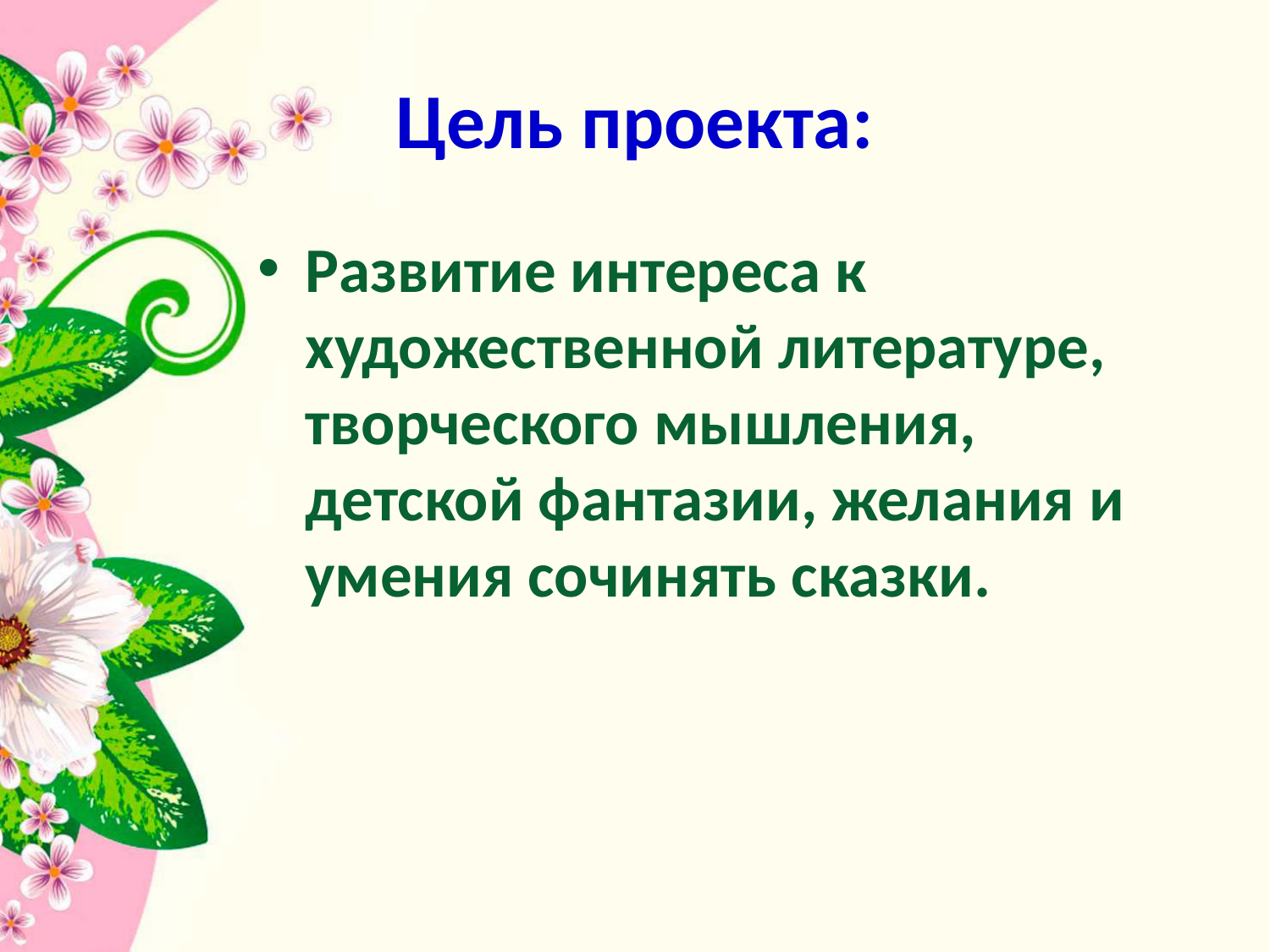

# Цель проекта:
Развитие интереса к художественной литературе, творческого мышления, детской фантазии, желания и умения сочинять сказки.